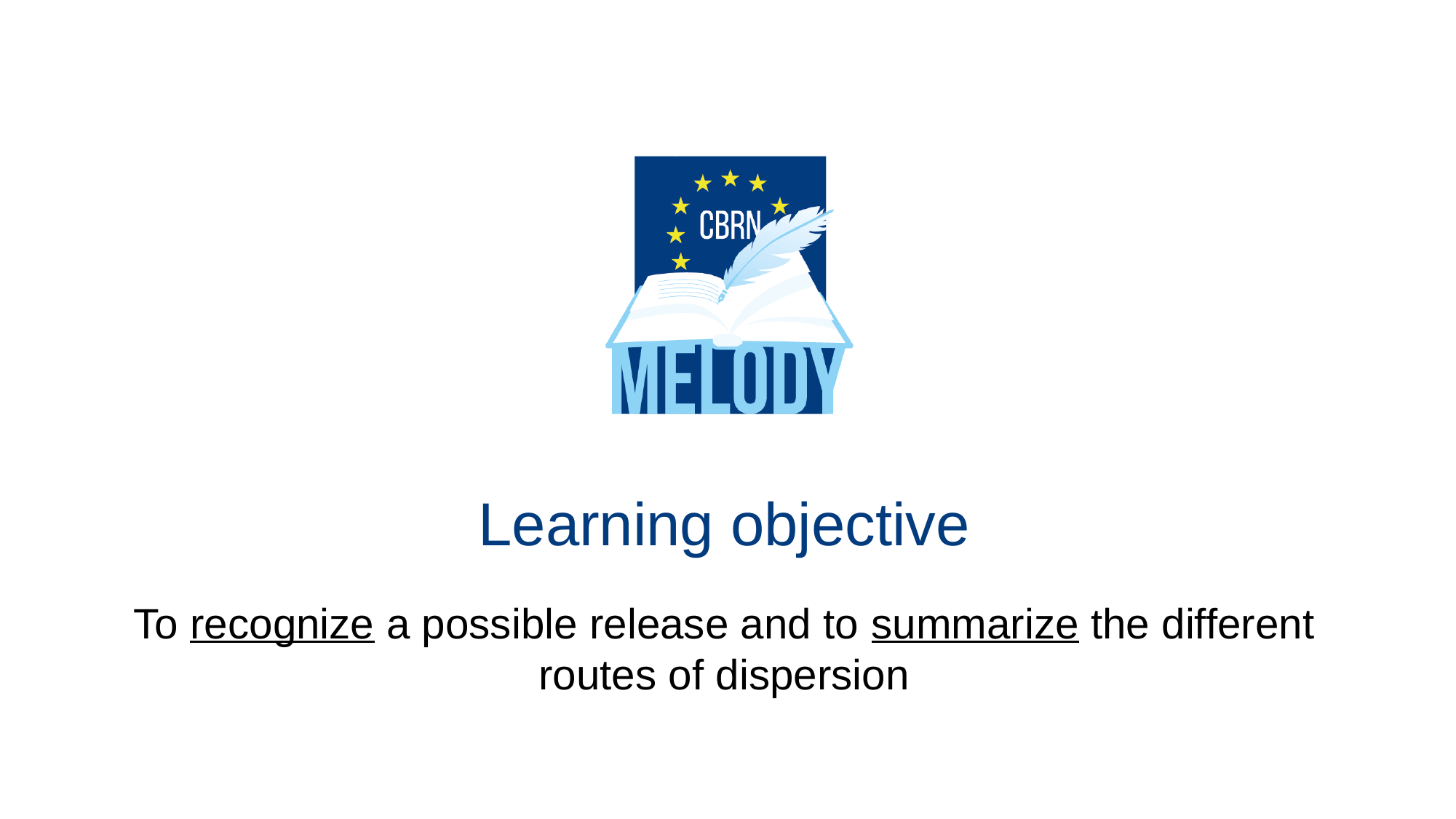

# Learning objective
To recognize a possible release and to summarize the different routes of dispersion